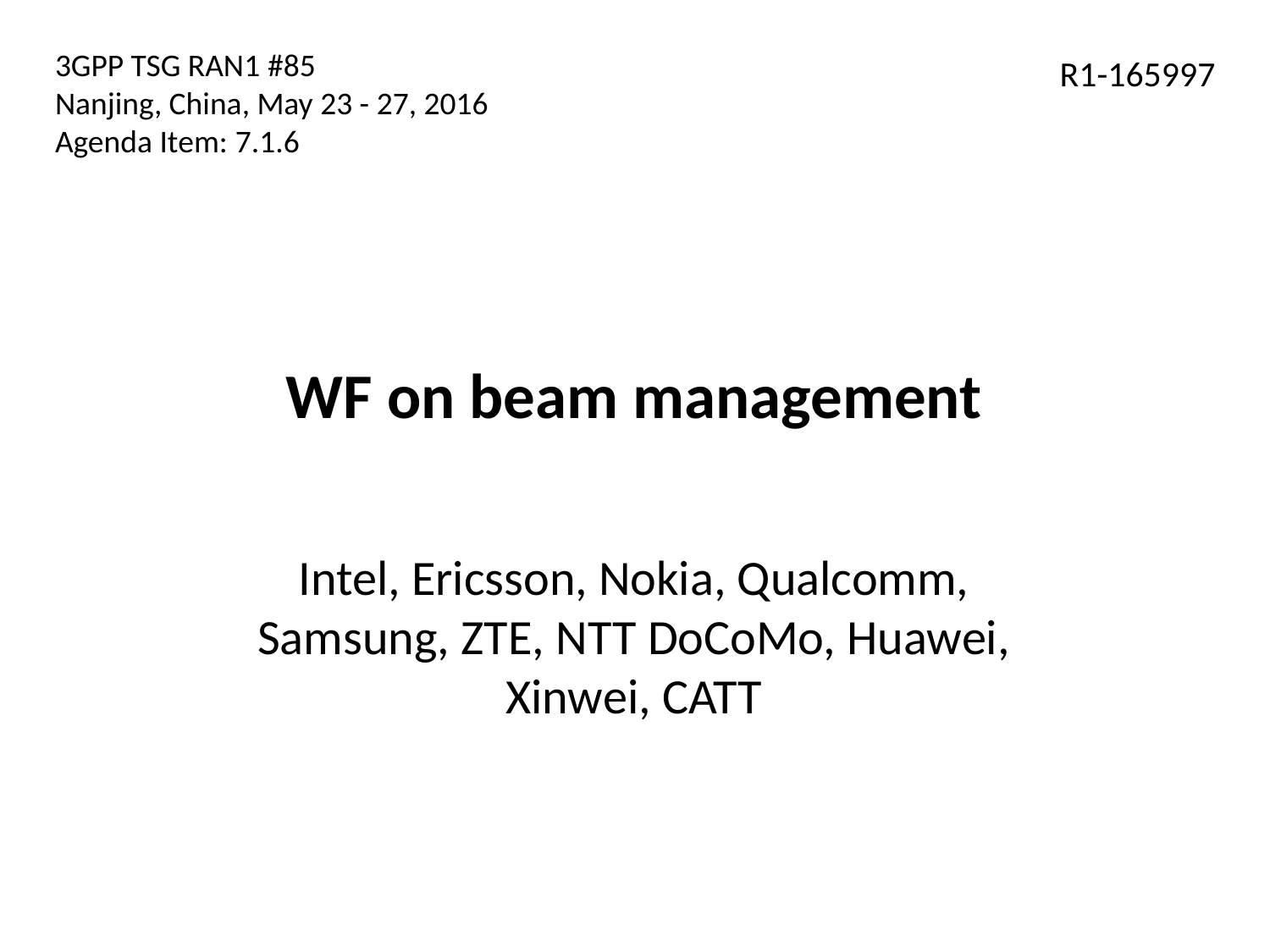

3GPP TSG RAN1 #85
Nanjing, China, May 23 - 27, 2016
Agenda Item: 7.1.6
R1-165997
# WF on beam management
Intel, Ericsson, Nokia, Qualcomm, Samsung, ZTE, NTT DoCoMo, Huawei, Xinwei, CATT